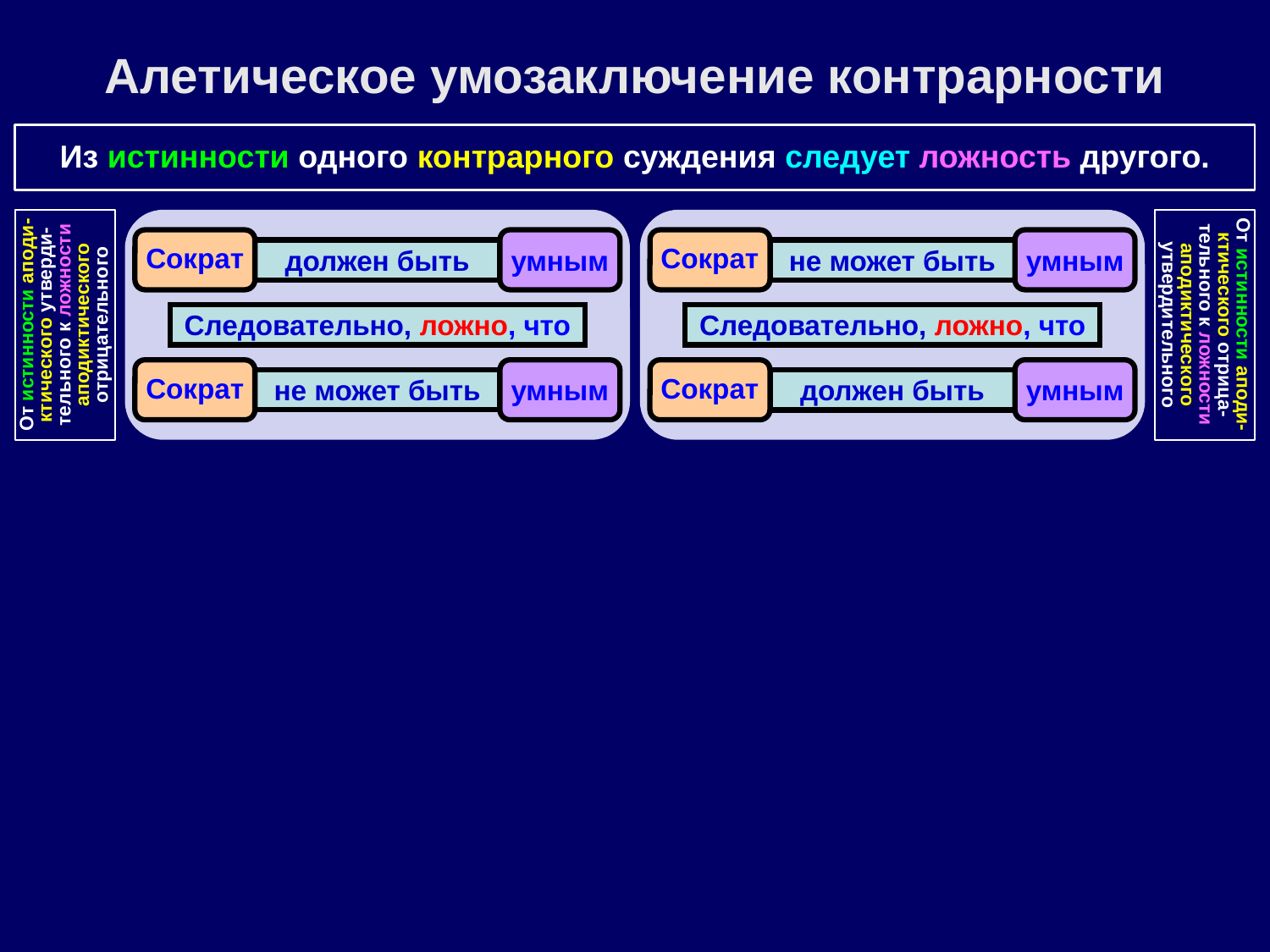

Алетическое умозаключение контрарности
Из истинности одного контрарного суждения следует ложность другого.

Сократ
умным
Сократ
умным
должен быть
не может быть
От истинности аподи-ктического утверди-тельного к ложности аподиктического отрицательного
От истинности аподи-ктического отрица-тельного к ложности аподиктического утвердительного
Следовательно, ложно, что
Следовательно, ложно, что
Сократ
умным
Сократ
умным
не может быть
должен быть